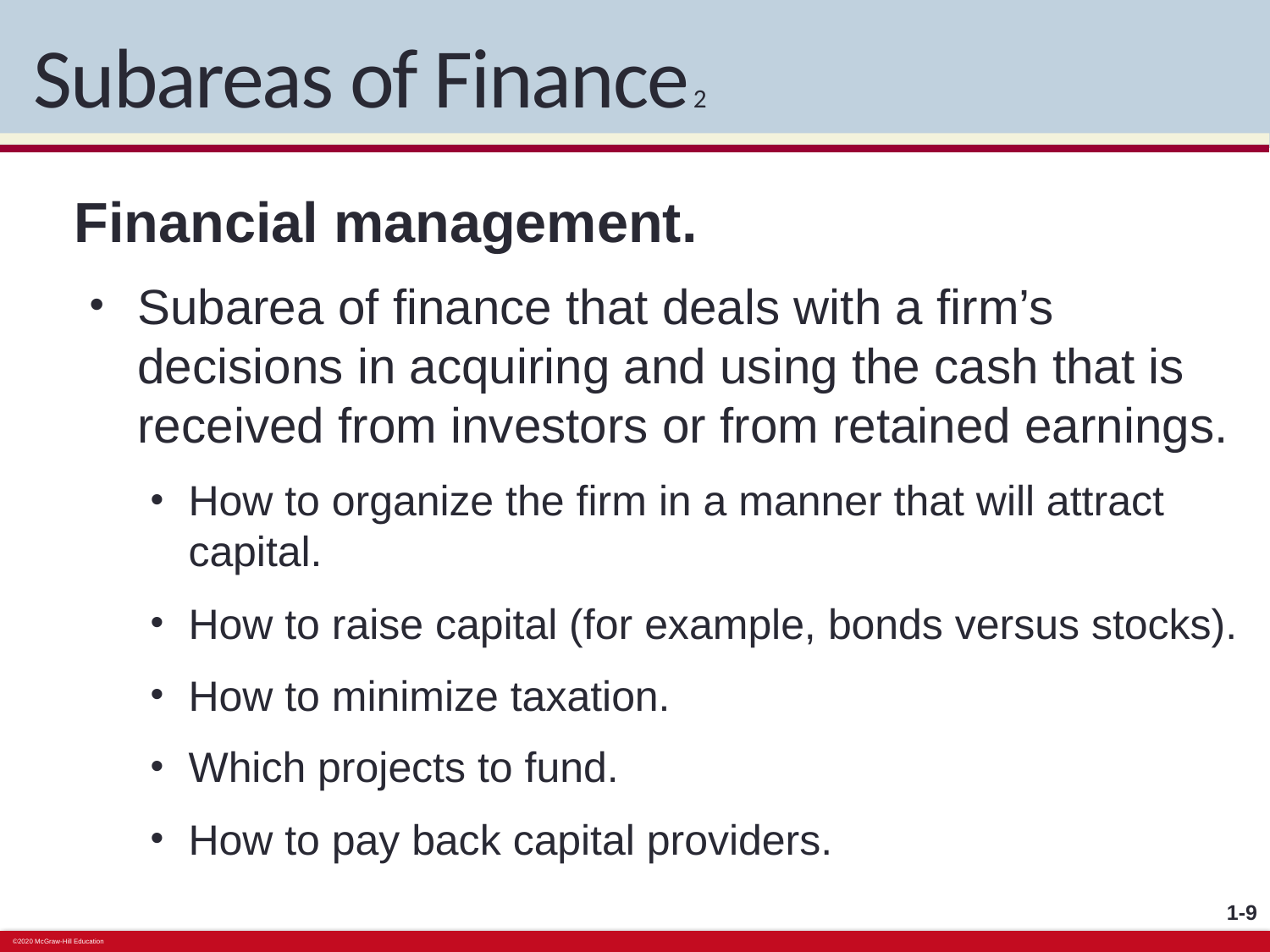

# Subareas of Finance 2
Financial management.
Subarea of finance that deals with a firm’s decisions in acquiring and using the cash that is received from investors or from retained earnings.
How to organize the firm in a manner that will attract capital.
How to raise capital (for example, bonds versus stocks).
How to minimize taxation.
Which projects to fund.
How to pay back capital providers.